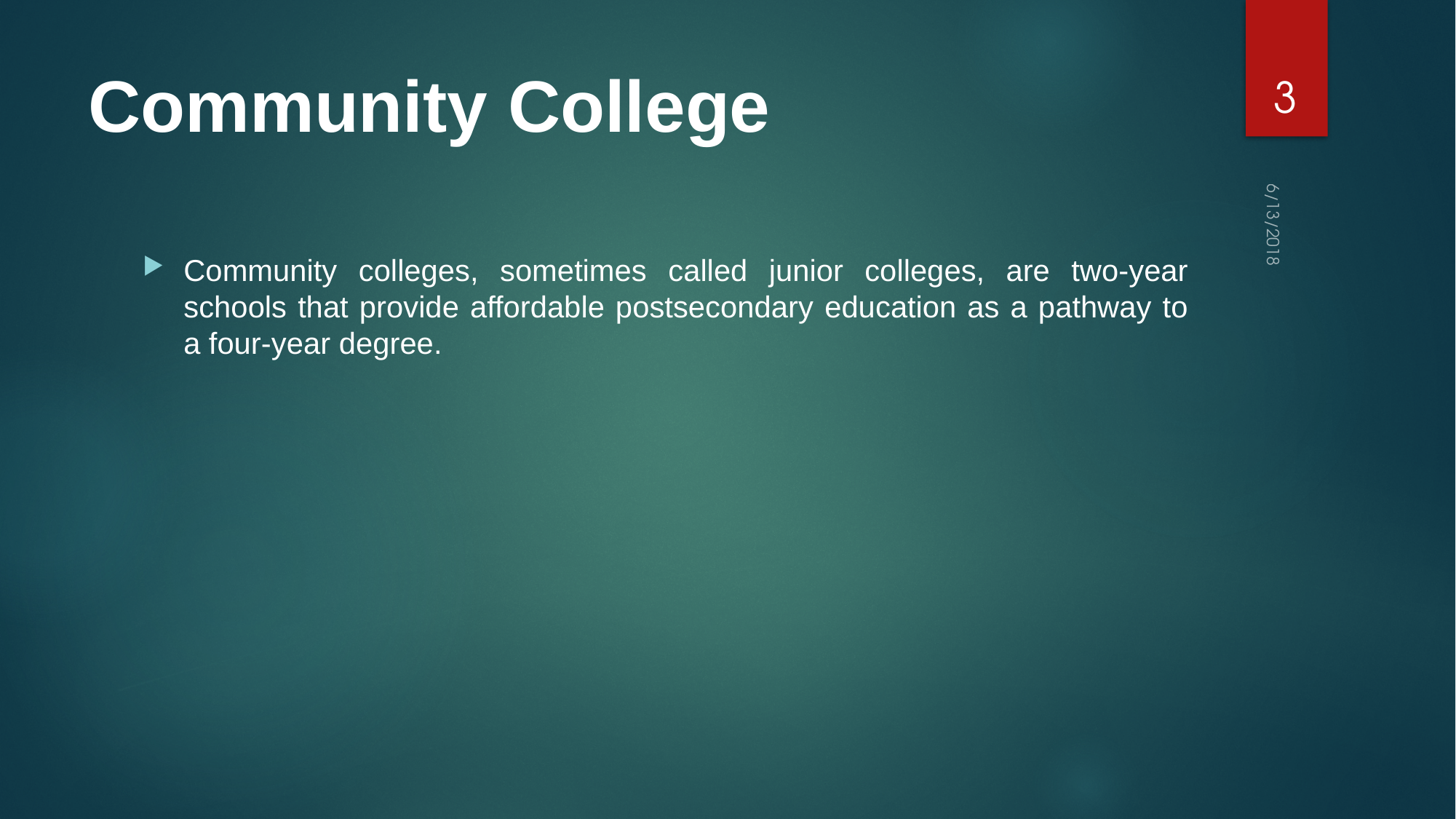

3
# Community College
6/13/2018
Community colleges, sometimes called junior colleges, are two-year schools that provide affordable postsecondary education as a pathway to a four-year degree.